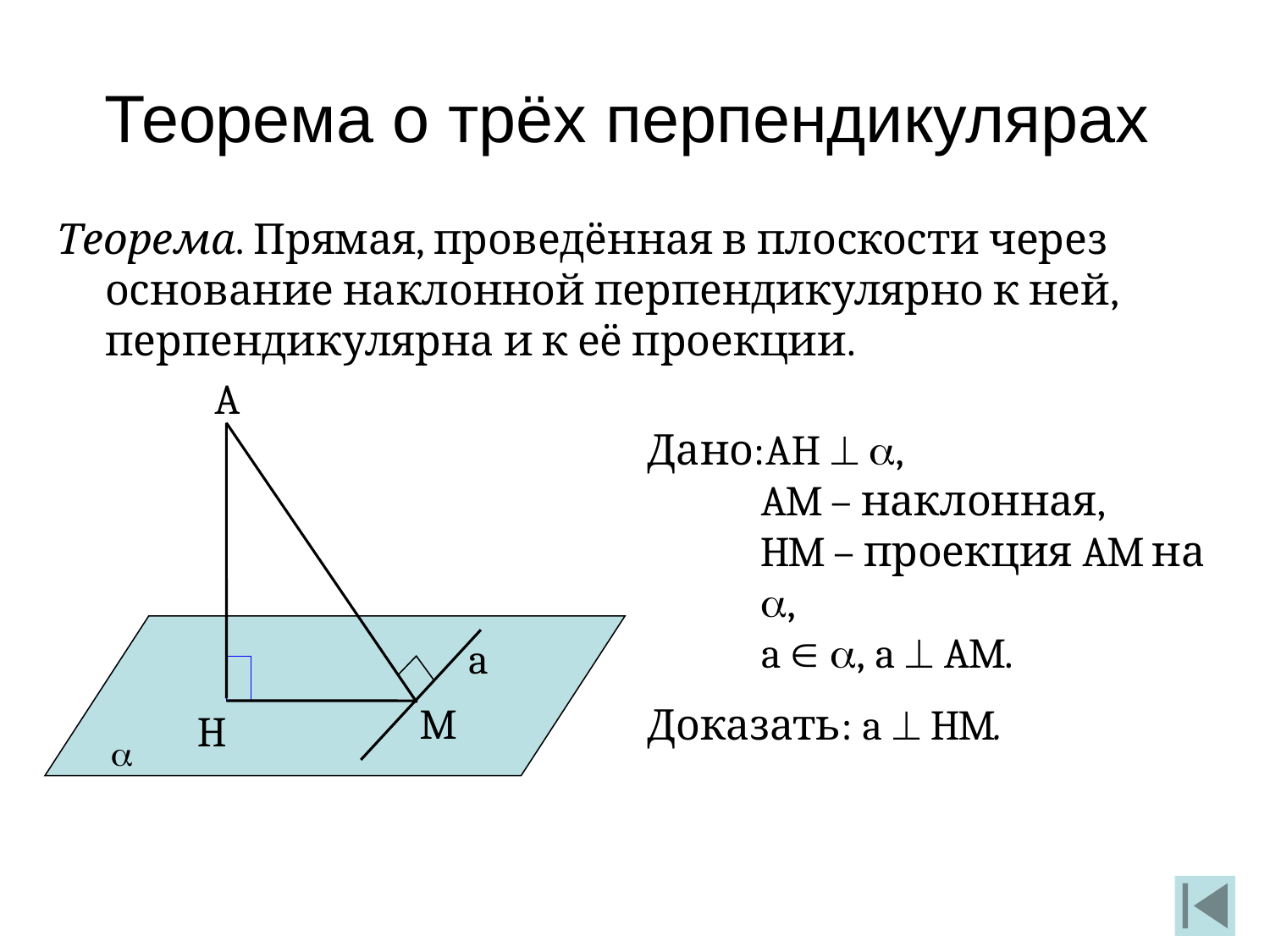

Теорема о трёх перпендикулярах
Теорема. Прямая, проведённая в плоскости через основание наклонной перпендикулярно к ней, перпендикулярна и к её проекции.
A

M
H

Дано:AH ⊥ α,
AM – наклонная,
HM – проекция AM на α,
a ∈ α, a ⊥ AM.
Доказать: a ⊥ HM.

α
a